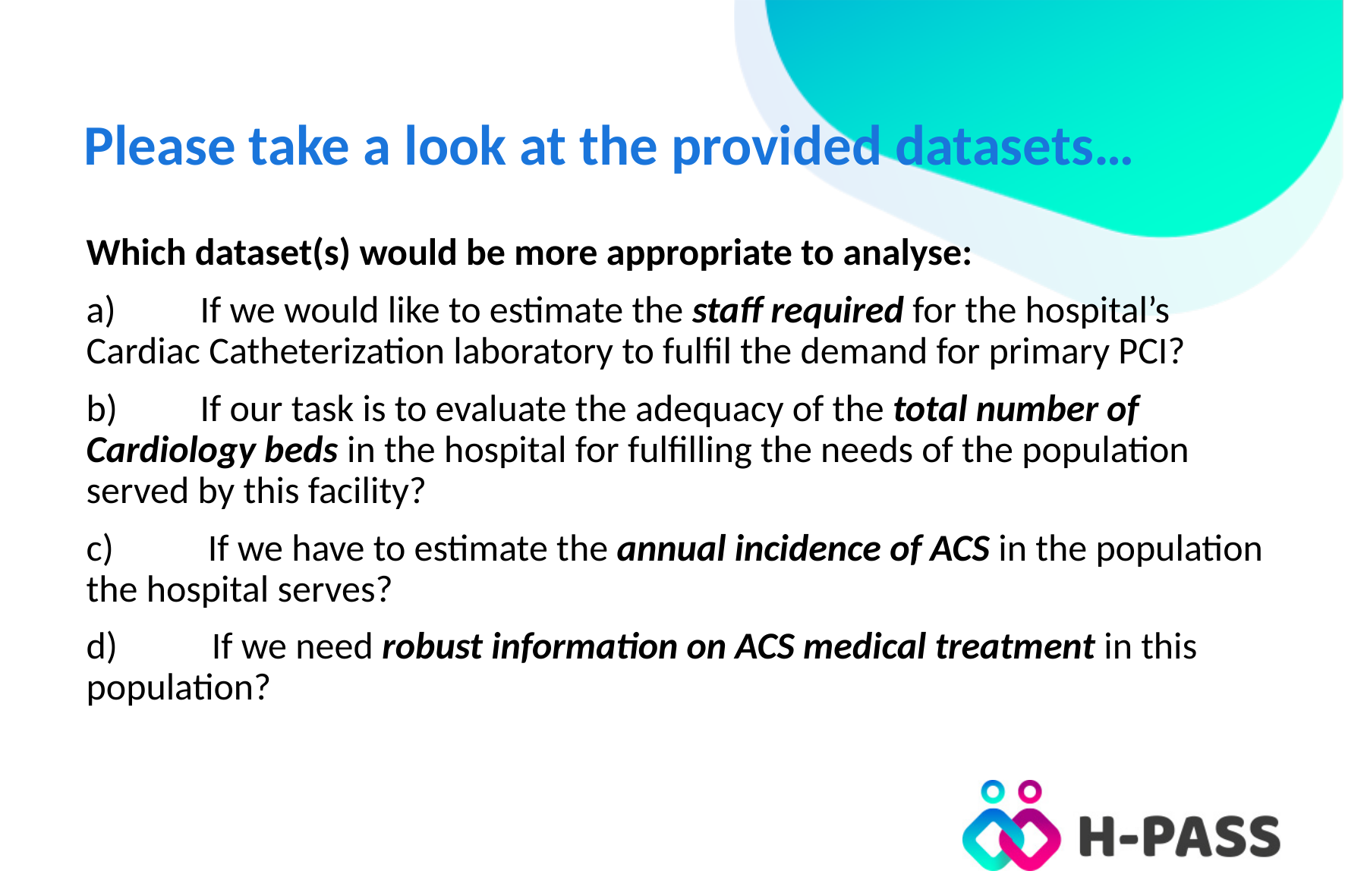

# Please take a look at the provided datasets…

Which dataset(s) would be more appropriate to analyse:
a)	If we would like to estimate the staff required for the hospital’s Cardiac Catheterization laboratory to fulfil the demand for primary PCI?
b)	If our task is to evaluate the adequacy of the total number of Cardiology beds in the hospital for fulfilling the needs of the population served by this facility?
c)           If we have to estimate the annual incidence of ACS in the population the hospital serves?
d)           If we need robust information on ACS medical treatment in this population?